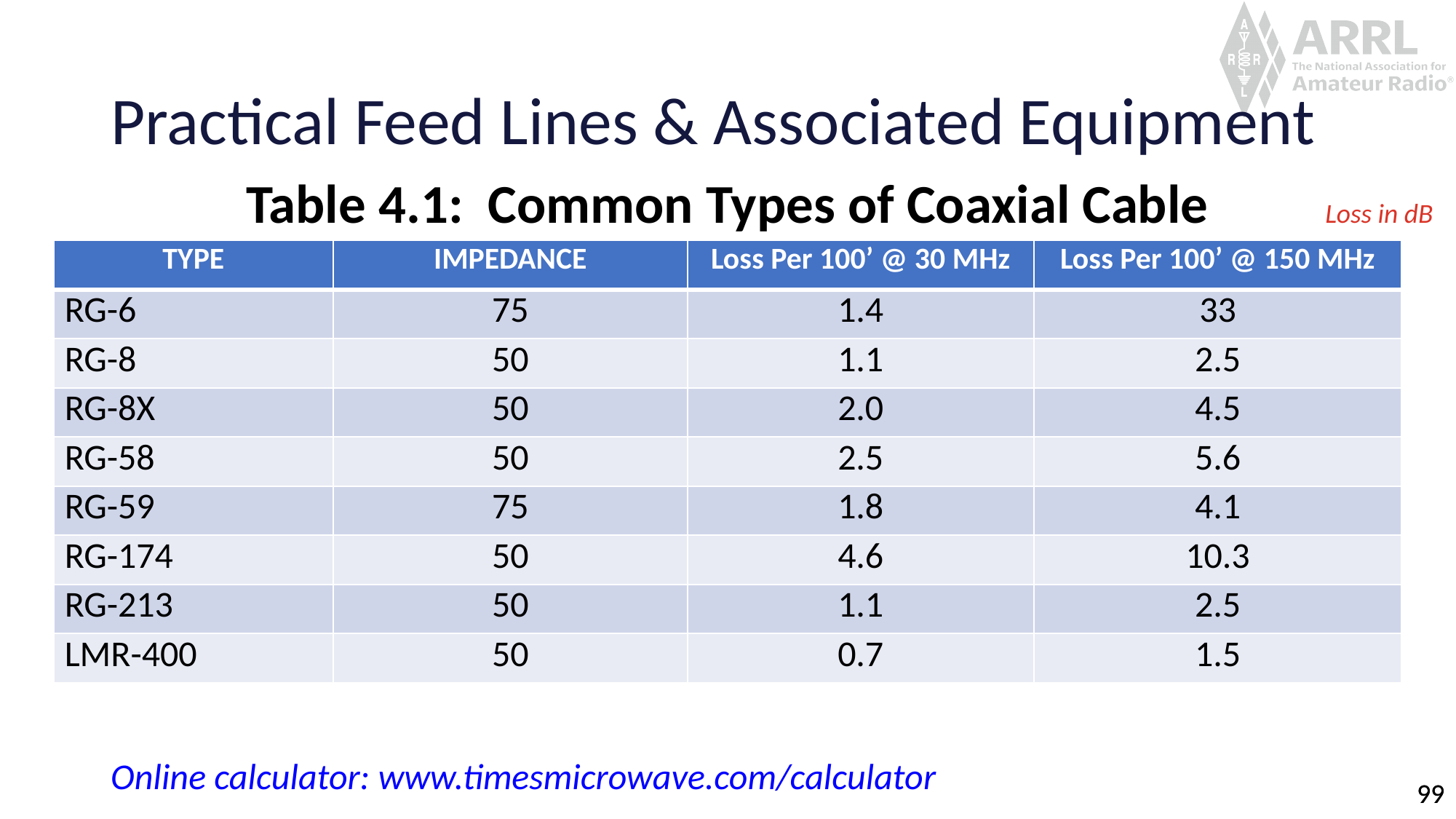

# Practical Feed Lines & Associated Equipment
Table 4.1:  Common Types of Coaxial Cable
Loss in dB
| TYPE | IMPEDANCE | Loss Per 100’ @ 30 MHz | Loss Per 100’ @ 150 MHz |
| --- | --- | --- | --- |
| RG-6 | 75 | 1.4 | 33 |
| RG-8 | 50 | 1.1 | 2.5 |
| RG-8X | 50 | 2.0 | 4.5 |
| RG-58 | 50 | 2.5 | 5.6 |
| RG-59 | 75 | 1.8 | 4.1 |
| RG-174 | 50 | 4.6 | 10.3 |
| RG-213 | 50 | 1.1 | 2.5 |
| LMR-400 | 50 | 0.7 | 1.5 |
Online calculator: www.timesmicrowave.com/calculator